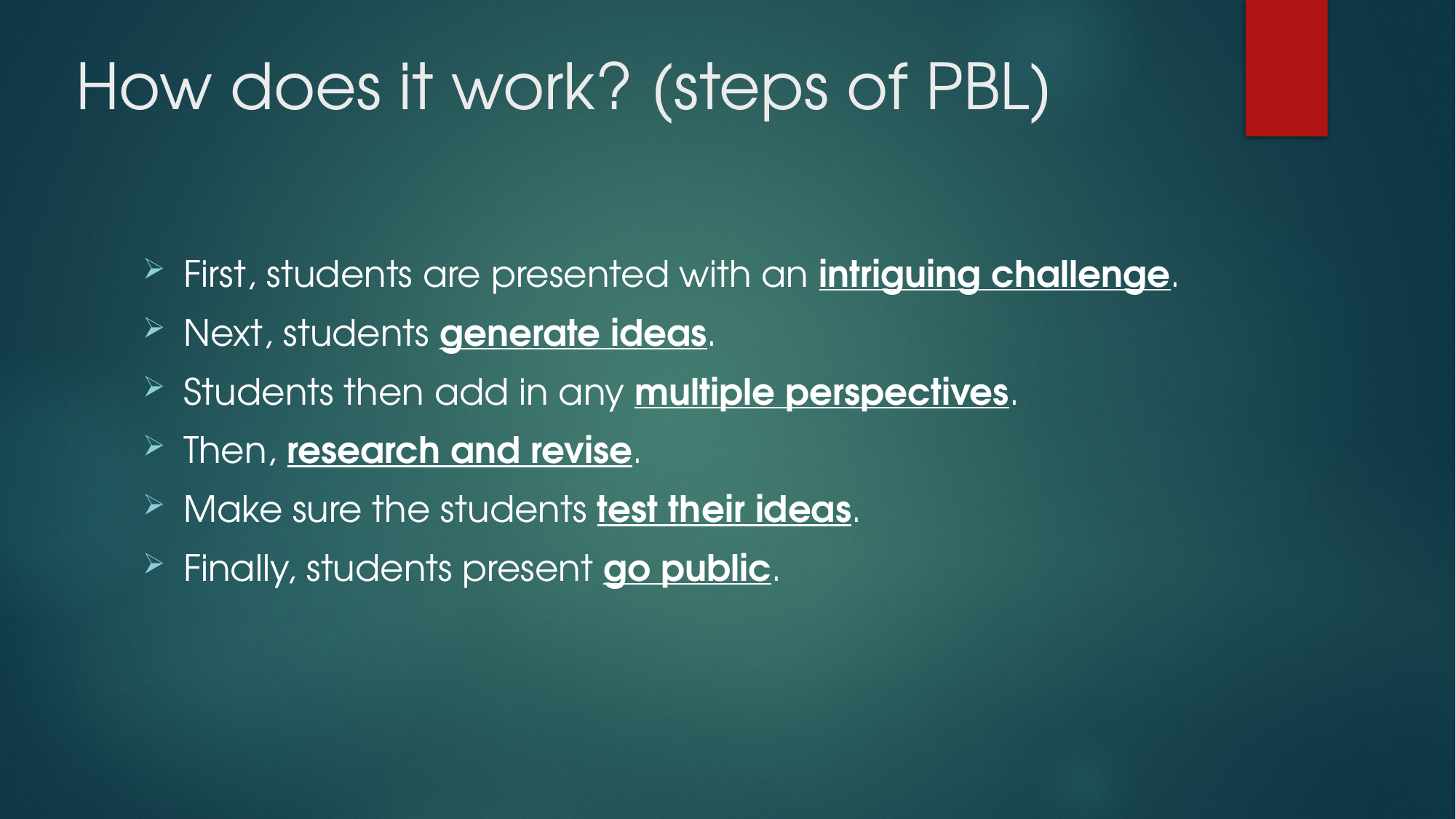

# How does it work? (steps of PBL)
First, students are presented with an intriguing challenge.
Next, students generate ideas.
Students then add in any multiple perspectives.
Then, research and revise.
Make sure the students test their ideas.
Finally, students present go public.